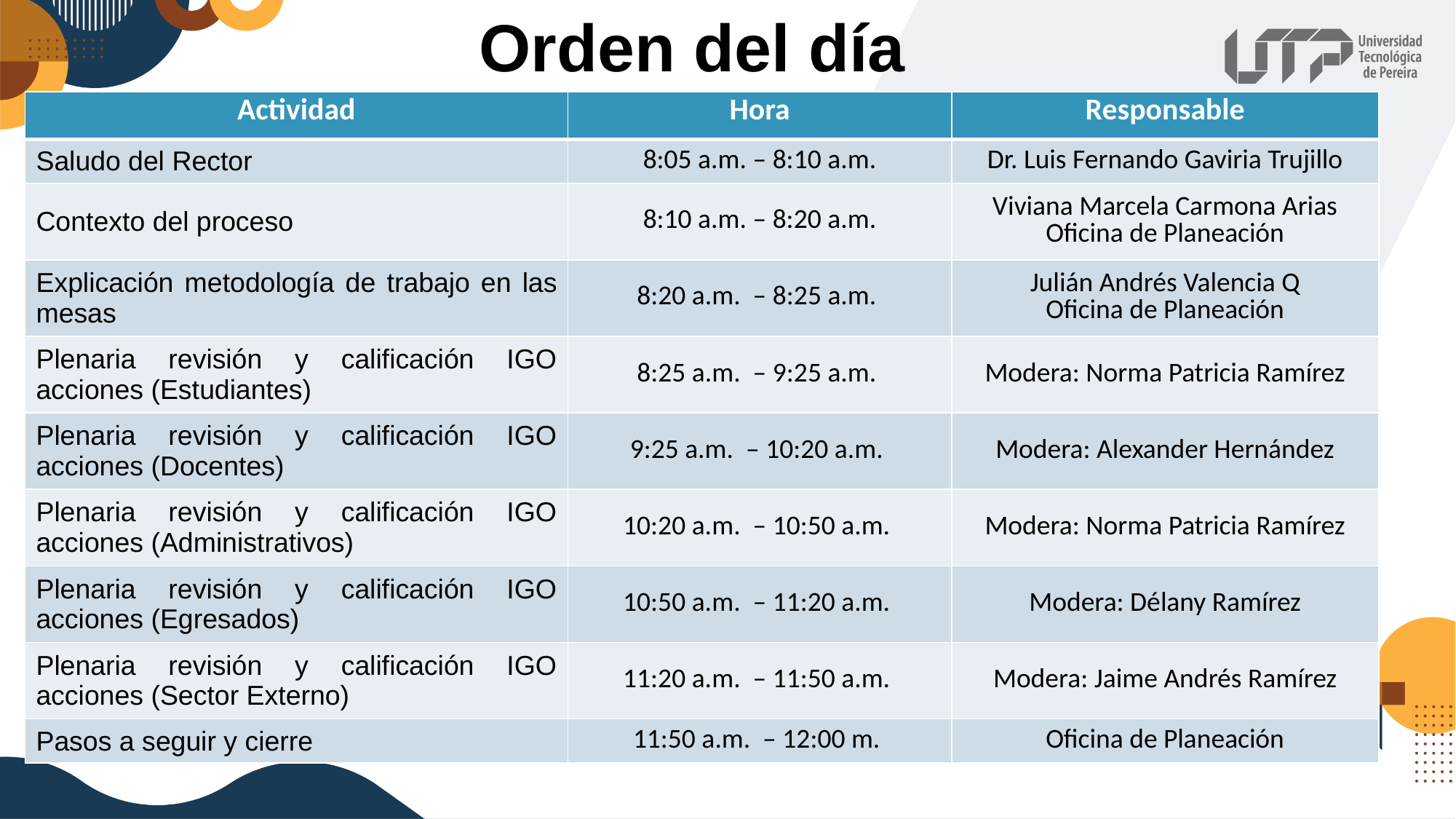

Orden del día
| Actividad | Hora | Responsable |
| --- | --- | --- |
| Saludo del Rector | 8:05 a.m. – 8:10 a.m. | Dr. Luis Fernando Gaviria Trujillo |
| Contexto del proceso | 8:10 a.m. – 8:20 a.m. | Viviana Marcela Carmona Arias Oficina de Planeación |
| Explicación metodología de trabajo en las mesas | 8:20 a.m. – 8:25 a.m. | Julián Andrés Valencia Q Oficina de Planeación |
| Plenaria revisión y calificación IGO acciones (Estudiantes) | 8:25 a.m. – 9:25 a.m. | Modera: Norma Patricia Ramírez |
| Plenaria revisión y calificación IGO acciones (Docentes) | 9:25 a.m. – 10:20 a.m. | Modera: Alexander Hernández |
| Plenaria revisión y calificación IGO acciones (Administrativos) | 10:20 a.m. – 10:50 a.m. | Modera: Norma Patricia Ramírez |
| Plenaria revisión y calificación IGO acciones (Egresados) | 10:50 a.m. – 11:20 a.m. | Modera: Délany Ramírez |
| Plenaria revisión y calificación IGO acciones (Sector Externo) | 11:20 a.m. – 11:50 a.m. | Modera: Jaime Andrés Ramírez |
| Pasos a seguir y cierre | 11:50 a.m. – 12:00 m. | Oficina de Planeación |